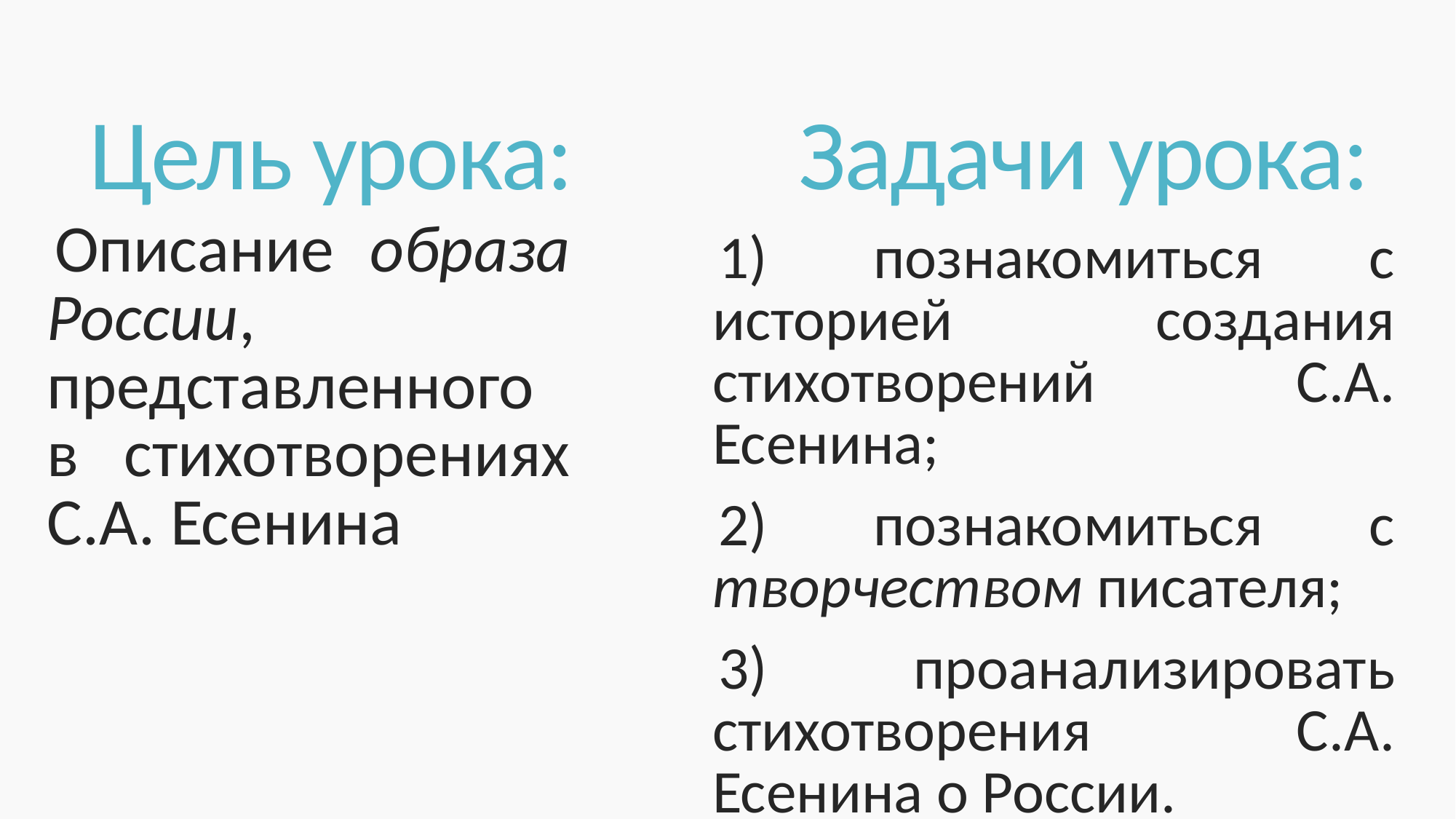

# Цель урока:
Задачи урока:
Описание образа России, представленного в стихотворениях С.А. Есенина
1) познакомиться с историей создания стихотворений С.А. Есенина;
2) познакомиться с творчеством писателя;
3) проанализировать стихотворения С.А. Есенина о России.